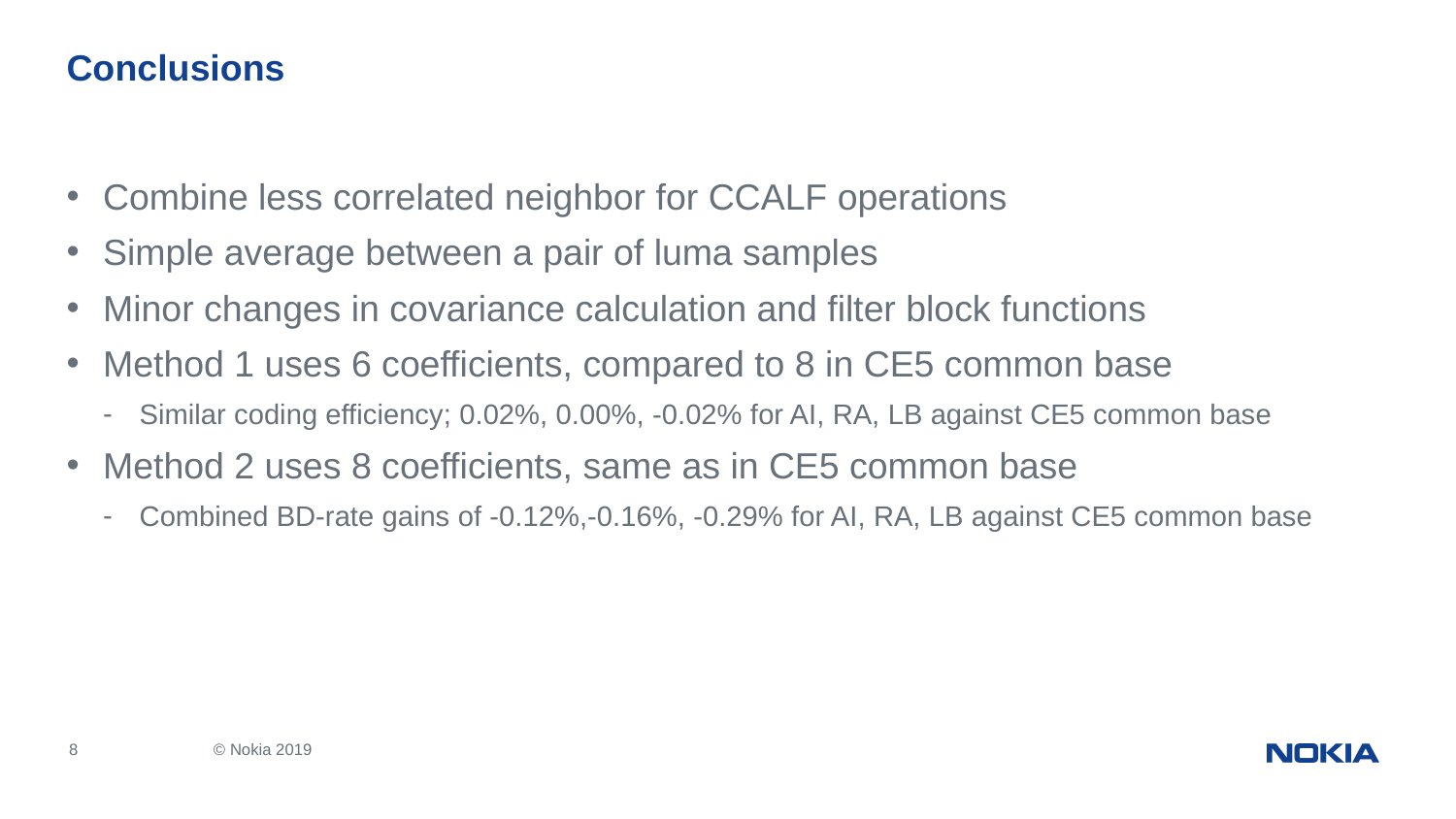

# Conclusions

Combine less correlated neighbor for CCALF operations
Simple average between a pair of luma samples
Minor changes in covariance calculation and filter block functions
Method 1 uses 6 coefficients, compared to 8 in CE5 common base
Similar coding efficiency; 0.02%, 0.00%, -0.02% for AI, RA, LB against CE5 common base
Method 2 uses 8 coefficients, same as in CE5 common base
Combined BD-rate gains of -0.12%,-0.16%, -0.29% for AI, RA, LB against CE5 common base